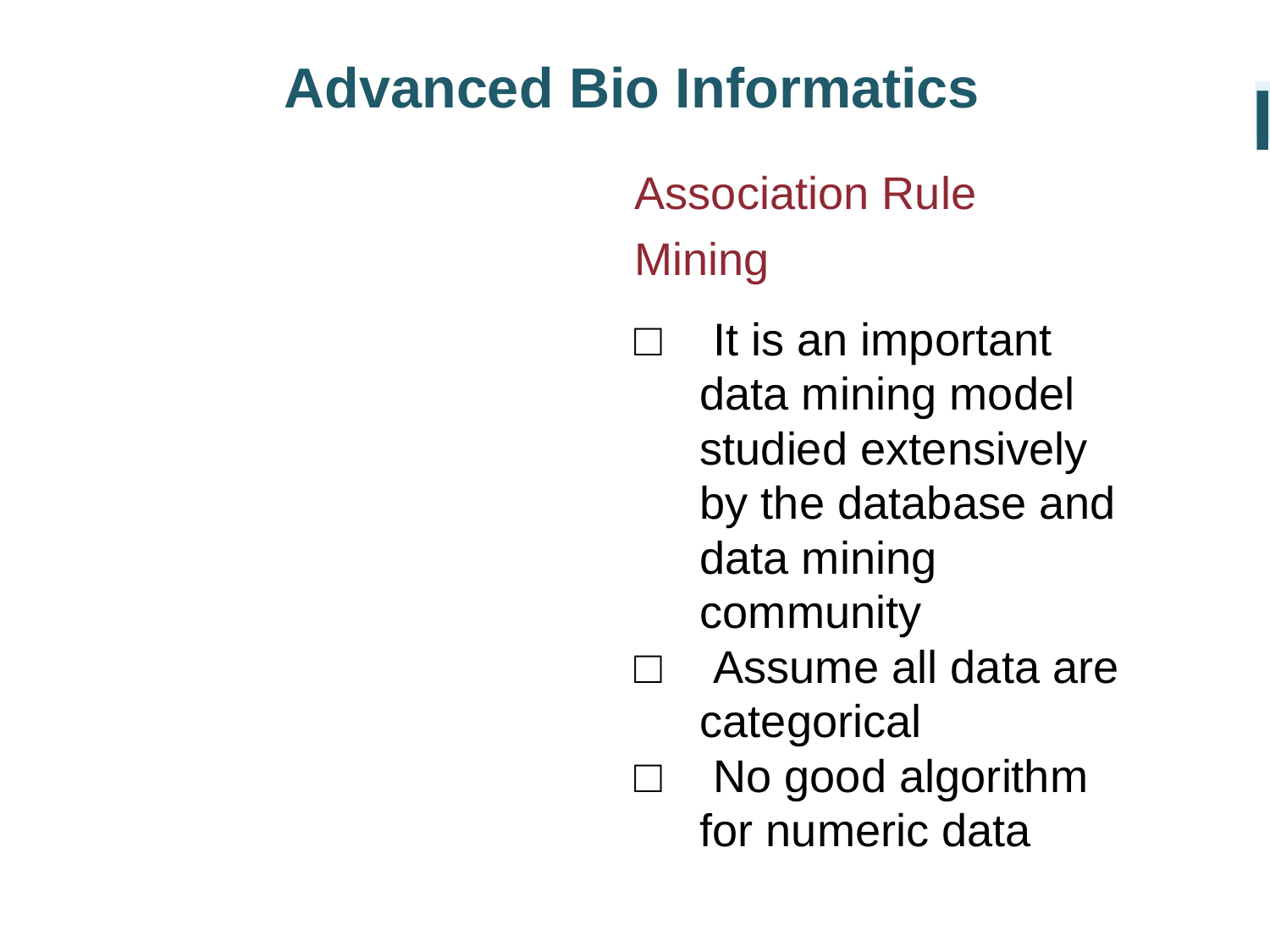

Advanced Bio Informatics
I
Association Rule
Mining
□    It is an important data mining model studied extensively by the database and data mining community
□    Assume all data are categorical
□    No good algorithm for numeric data